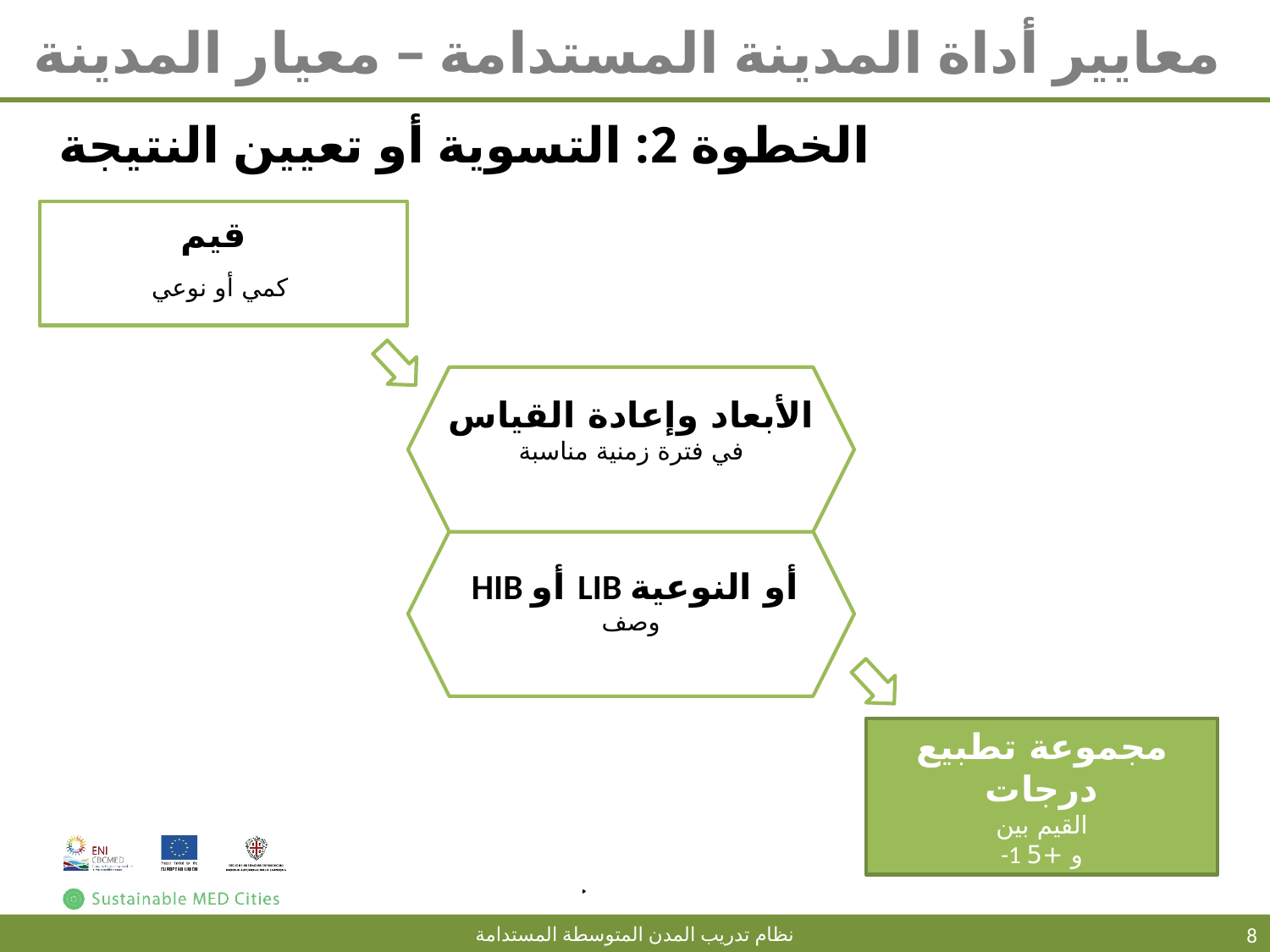

# معايير أداة المدينة المستدامة – معيار المدينة
الخطوة 2: التسوية أو تعيين النتيجة

قيم

كمي أو نوعي

الأبعاد وإعادة القياس
في فترة زمنية مناسبة

HIB أو LIB أو النوعية
وصف

مجموعة تطبيع
درجات
القيم بين
-1 و +5

8